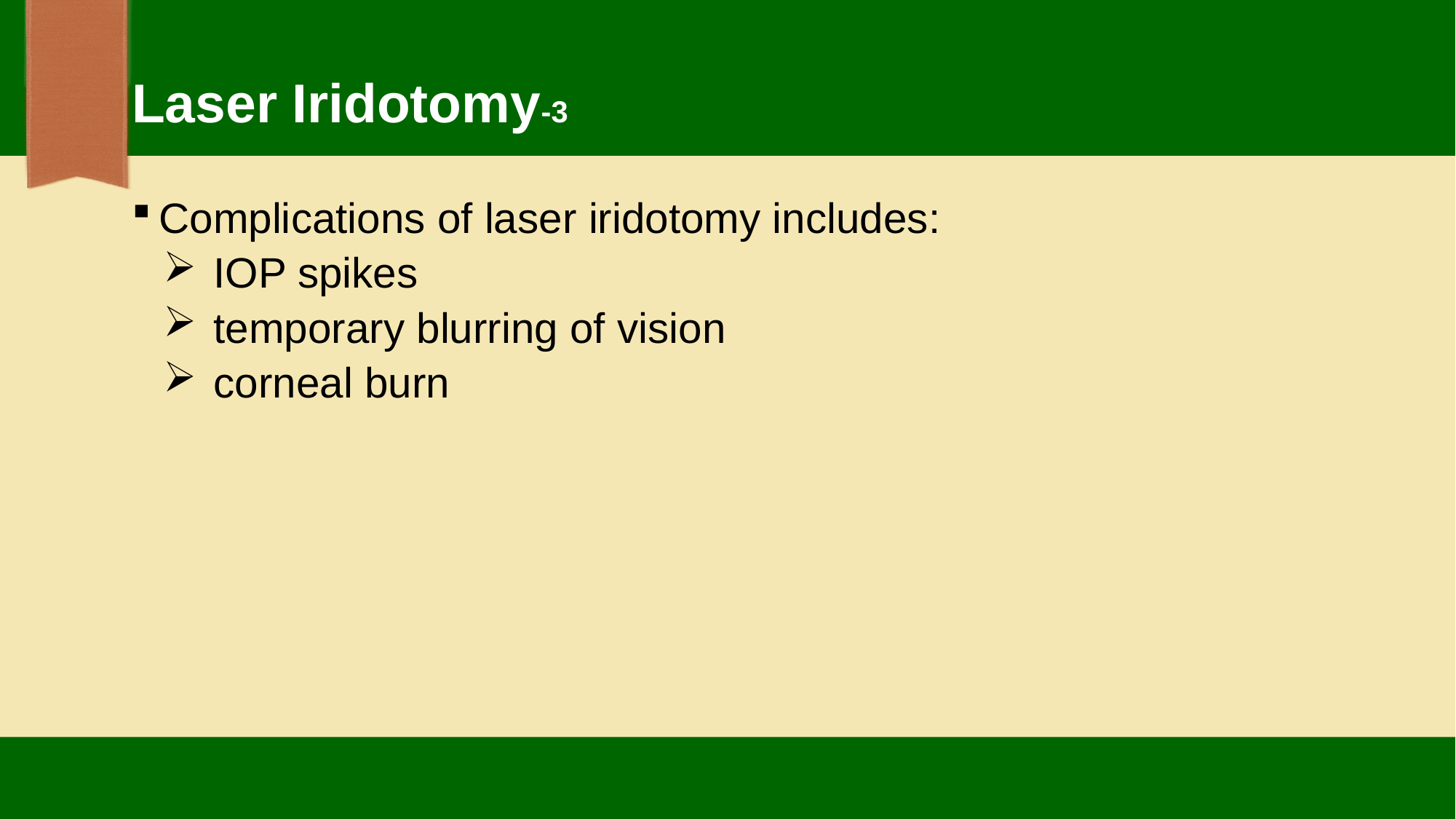

# Laser Iridotomy-3
Complications of laser iridotomy includes:
IOP spikes
temporary blurring of vision
corneal burn